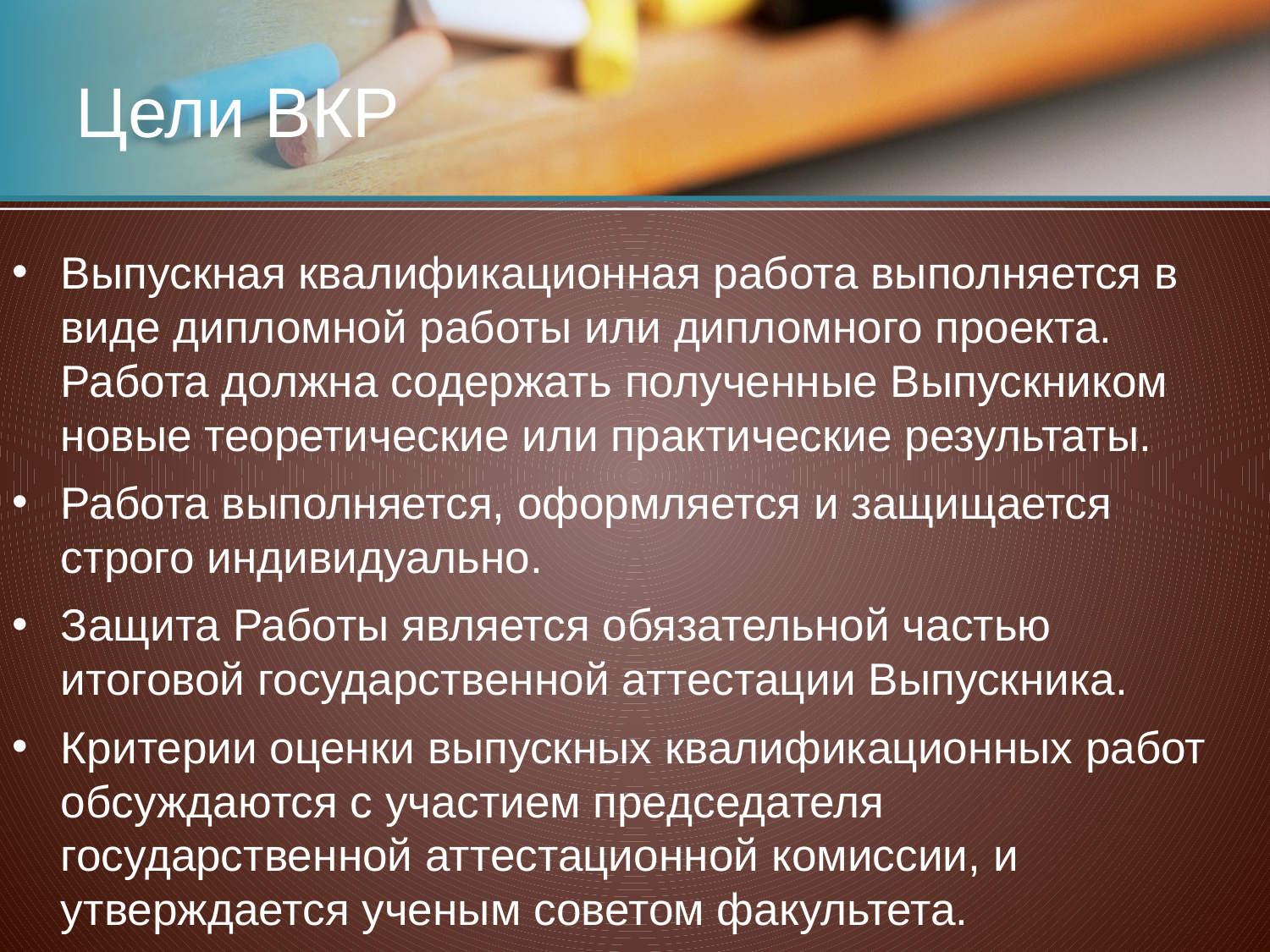

# Цели ВКР
Выпускная квалификационная работа выполняется в виде дипломной работы или дипломного проекта. Работа должна содержать полученные Выпускником новые теоретические или практические результаты.
Работа выполняется, оформляется и защищается строго индивидуально.
Защита Работы является обязательной частью итоговой государственной аттестации Выпускника.
Критерии оценки выпускных квалификационных работ обсуждаются с участием председателя государственной аттестационной комиссии, и утверждается ученым советом факультета.